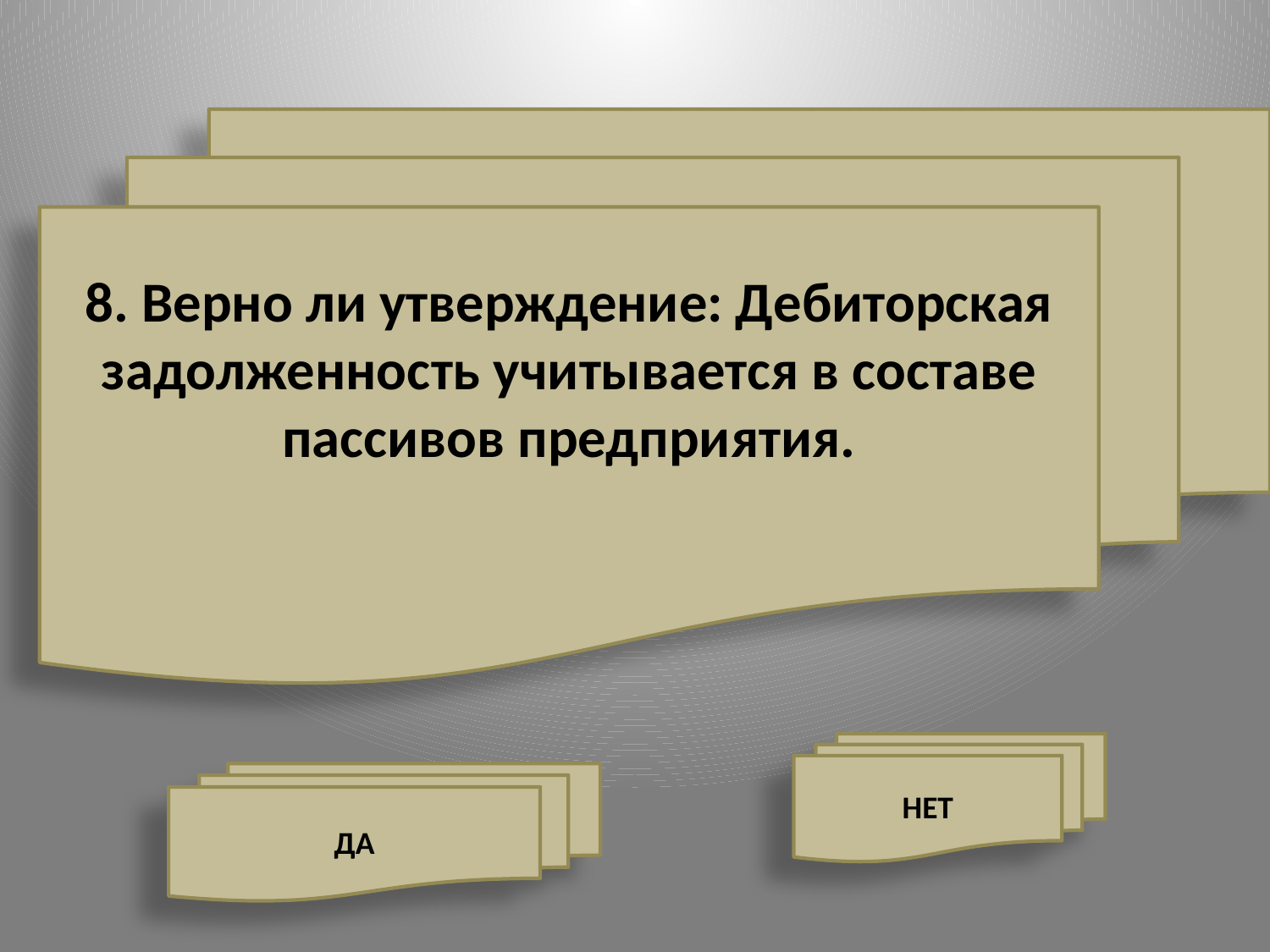

8. Верно ли утверждение: Дебиторская задолженность учитывается в составе пассивов предприятия.

НЕТ
ДА